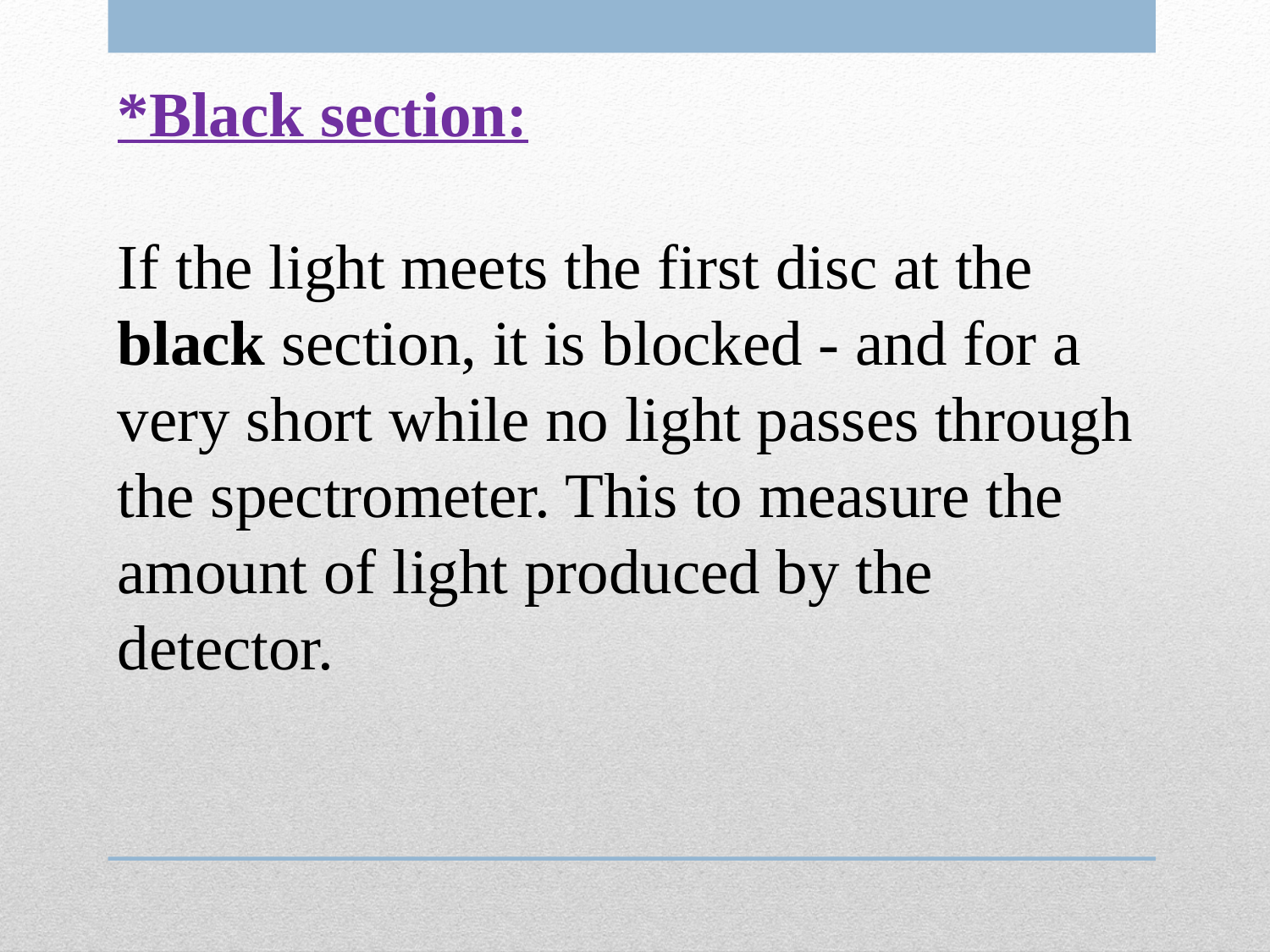

*Black section:

If the light meets the first disc at the black section, it is blocked - and for a very short while no light passes through the spectrometer. This to measure the amount of light produced by the detector.